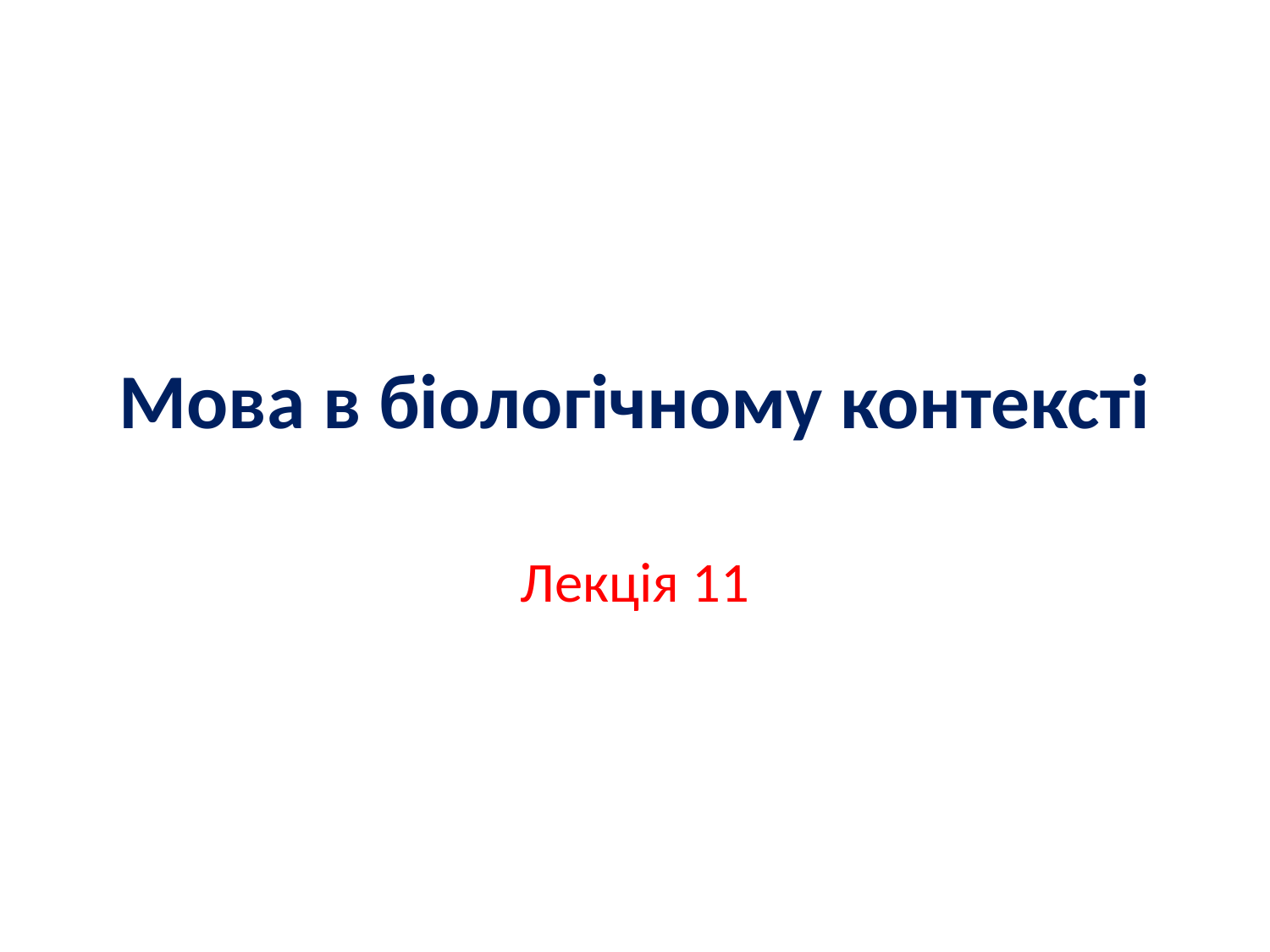

# Мова в біологічному контексті
Лекція 11